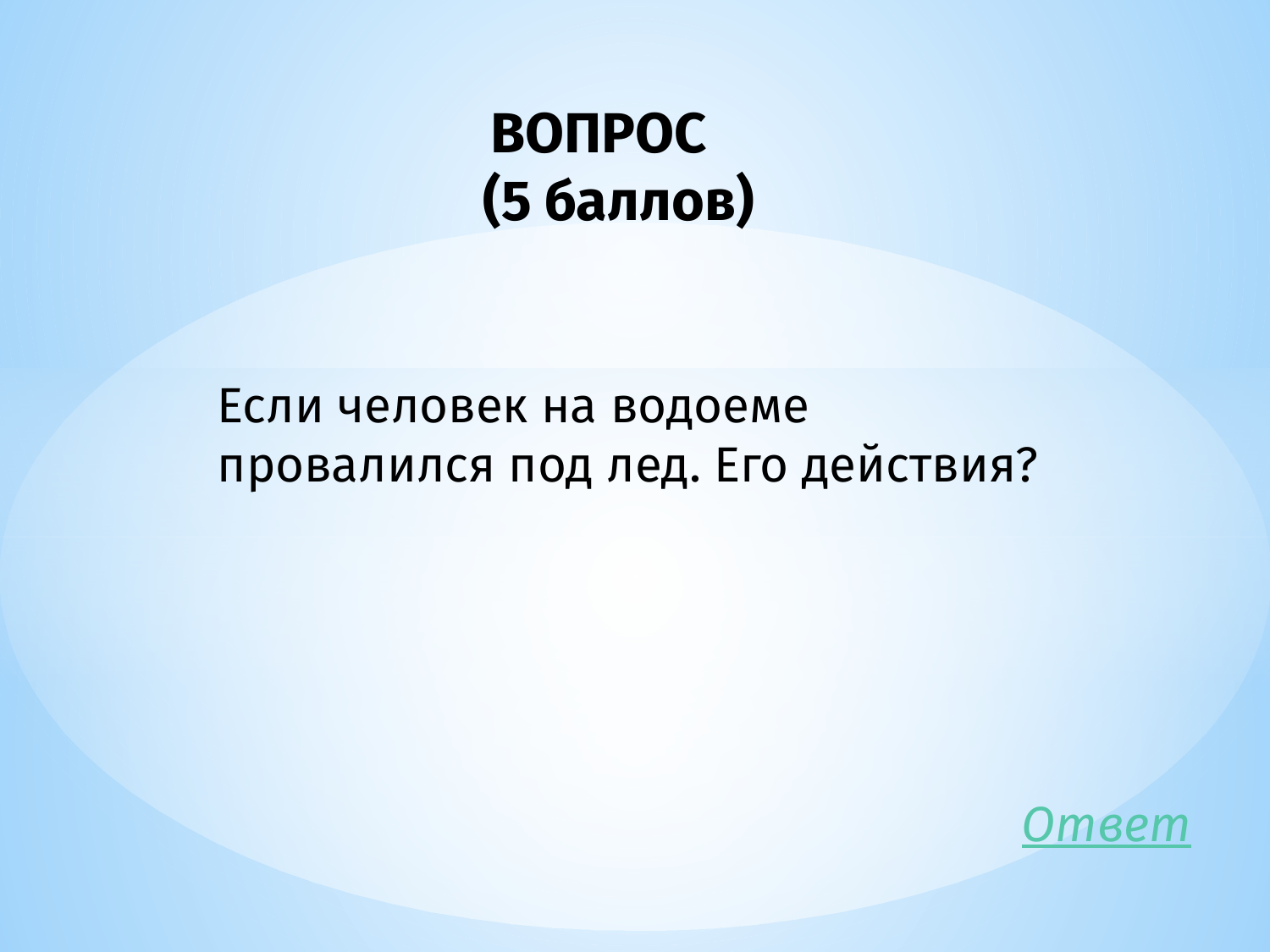

ВОПРОС    (5 баллов)
Если человек на водоеме провалился под лед. Его действия?
Ответ